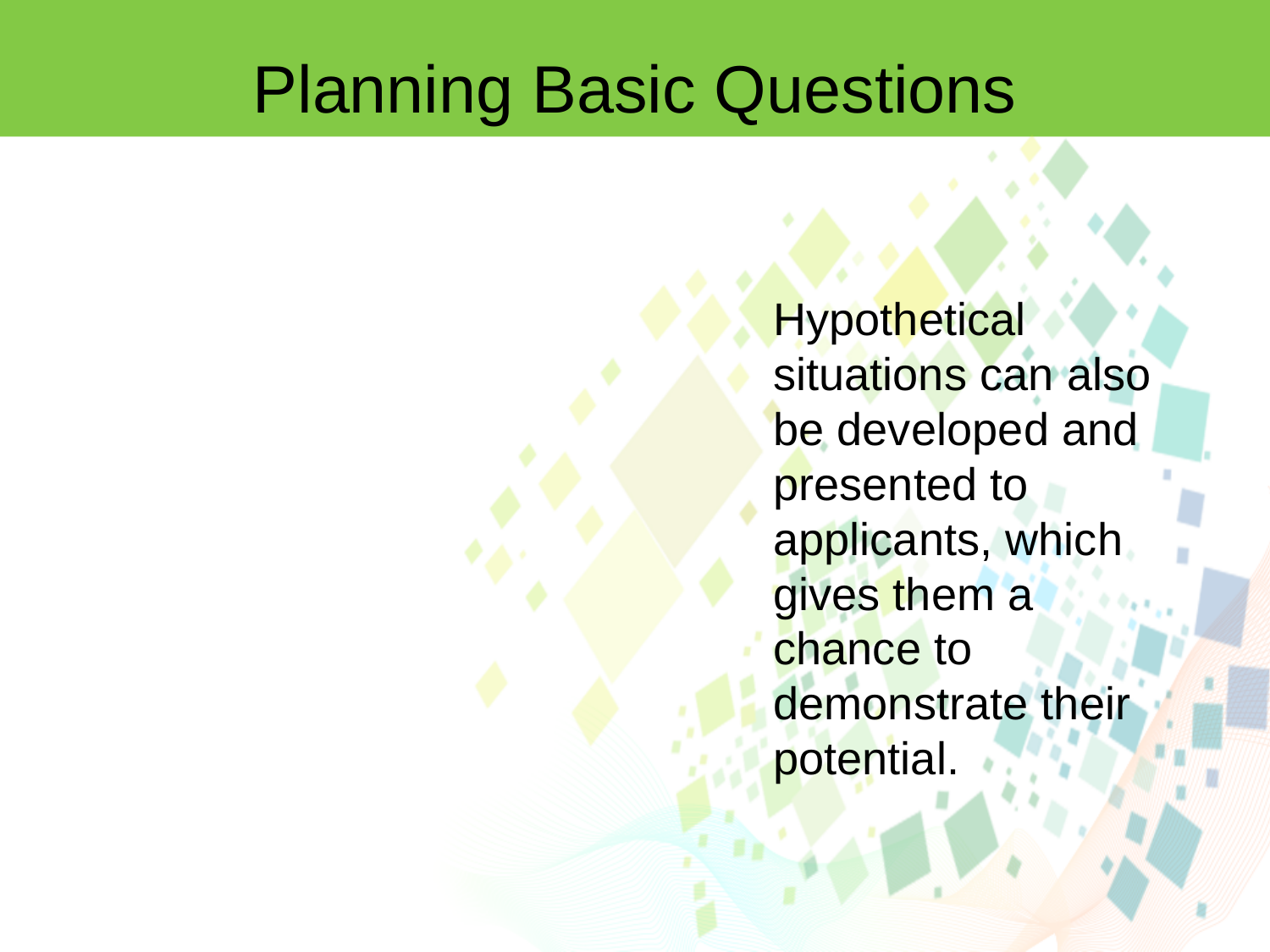

Planning Basic Questions
Hypothetical
situations can also be developed and presented to applicants, which gives them a chance to demonstrate their potential.